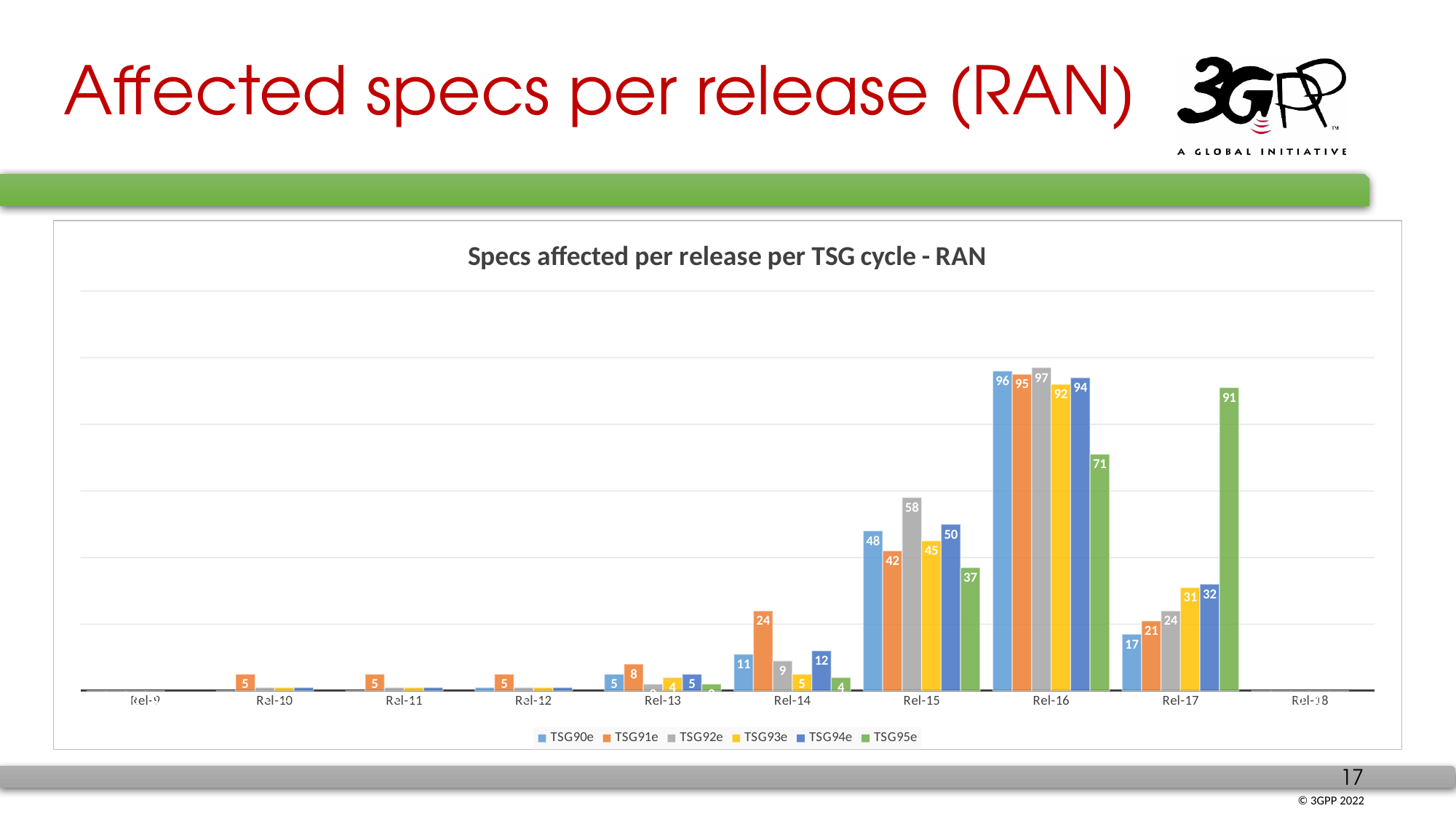

# Affected specs per release (RAN)

### Chart: Specs affected per release per TSG cycle - RAN

| Category | TSG90e | TSG91e | TSG92e | TSG93e | TSG94e | TSG95e |
|---|---|---|---|---|---|---|
| Rel-9 | 0.0 | 0.0 | 0.0 | 0.0 | None | None |
| Rel-10 | 0.0 | 5.0 | 1.0 | 1.0 | 1.0 | None |
| Rel-11 | 0.0 | 5.0 | 1.0 | 1.0 | 1.0 | None |
| Rel-12 | 1.0 | 5.0 | 1.0 | 1.0 | 1.0 | None |
| Rel-13 | 5.0 | 8.0 | 2.0 | 4.0 | 5.0 | 2.0 |
| Rel-14 | 11.0 | 24.0 | 9.0 | 5.0 | 12.0 | 4.0 |
| Rel-15 | 48.0 | 42.0 | 58.0 | 45.0 | 50.0 | 37.0 |
| Rel-16 | 96.0 | 95.0 | 97.0 | 92.0 | 94.0 | 71.0 |
| Rel-17 | 17.0 | 21.0 | 24.0 | 31.0 | 32.0 | 91.0 |
| Rel-18 | 0.0 | 0.0 | 0.0 | 0.0 | 0.0 | None |